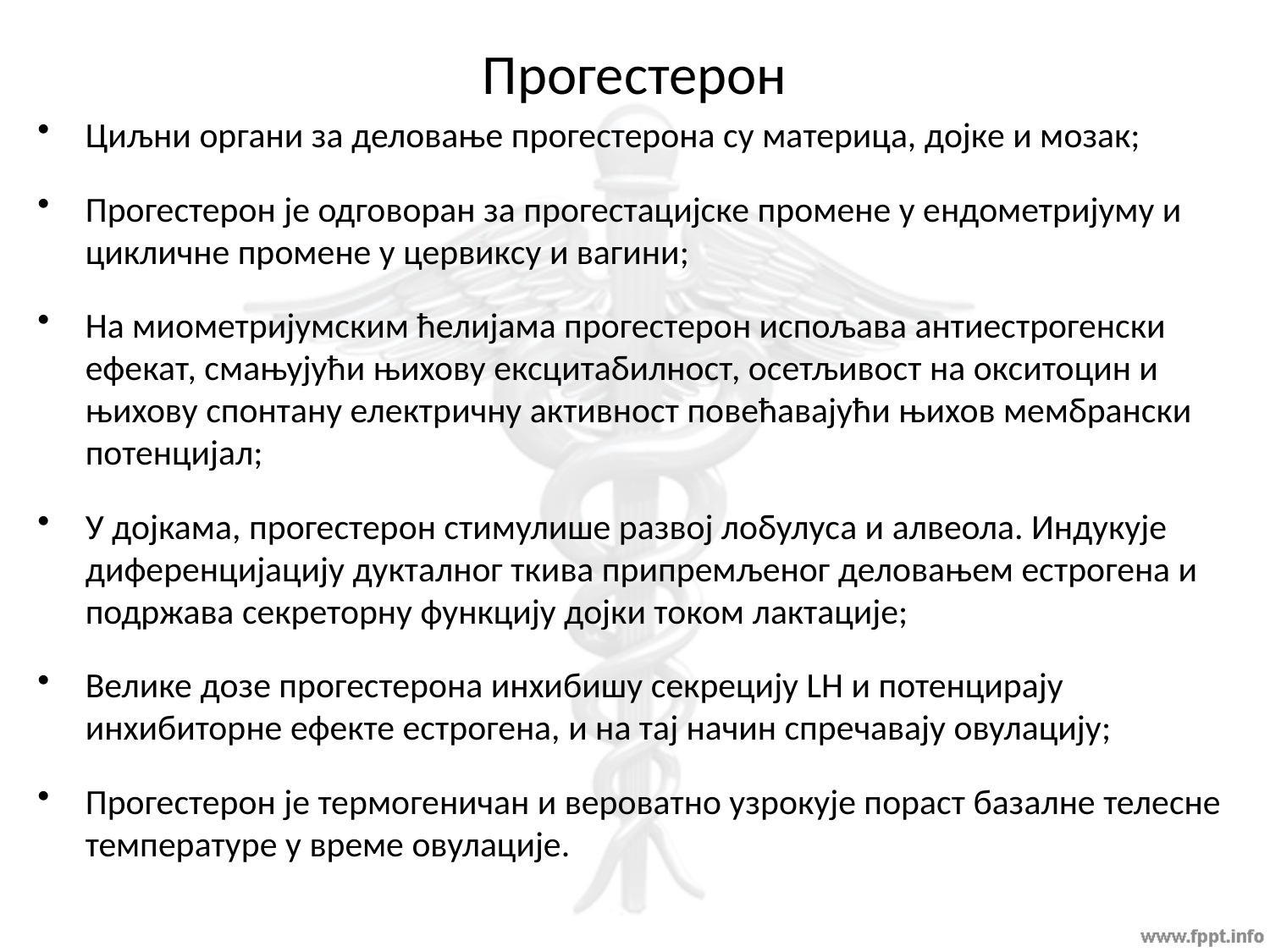

# Прогестерон
Циљни органи за деловање прогестерона су материца, дојке и мозак;

Прогестерон је одговоран за прогестацијске промене у ендометријуму и цикличне промене у цервиксу и вагини;

На миометријумским ћелијама прогестерон испољава антиестрогенски ефекат, смањујући њихову ексцитабилност, осетљивост на окситоцин и њихову спонтану електричну активност повећавајући њихов мембрански потенцијал;

У дојкама, прогестерон стимулише развој лобулуса и алвеола. Индукује диференцијацију дукталног ткива припремљеног деловањем естрогена и подржава секреторну функцију дојки током лактације;

Велике дозе прогестерона инхибишу секрецију LH и потенцирају инхибиторне ефекте естрогена, и на тај начин спречавају овулацију;

Прогестерон је термогеничан и вероватно узрокује пораст базалне телесне температуре у време овулације.